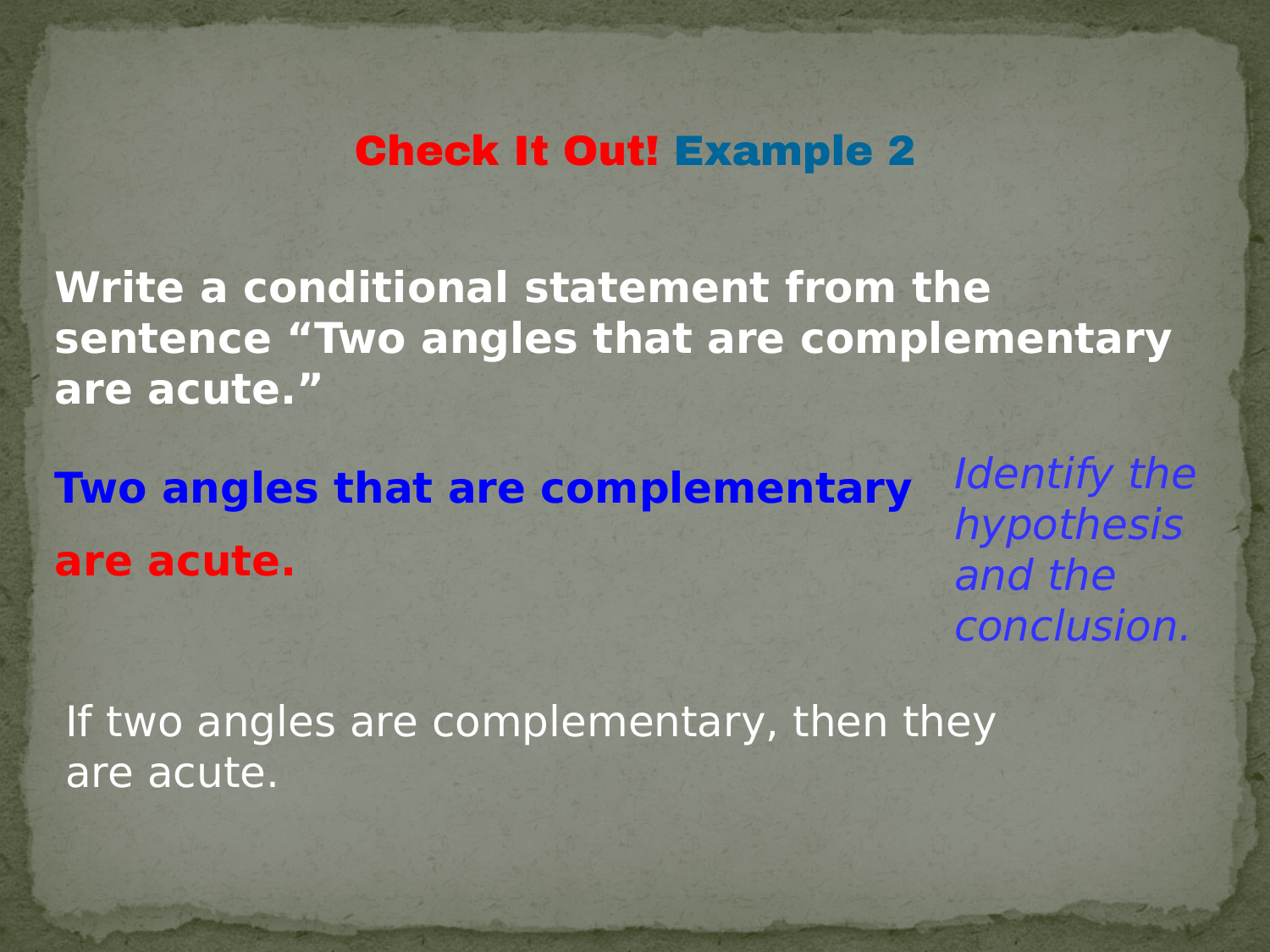

Check It Out! Example 2
Write a conditional statement from the sentence “Two angles that are complementary are acute.”
Identify the hypothesis and the conclusion.
Two angles that are complementary
are acute.
If two angles are complementary, then they are acute.